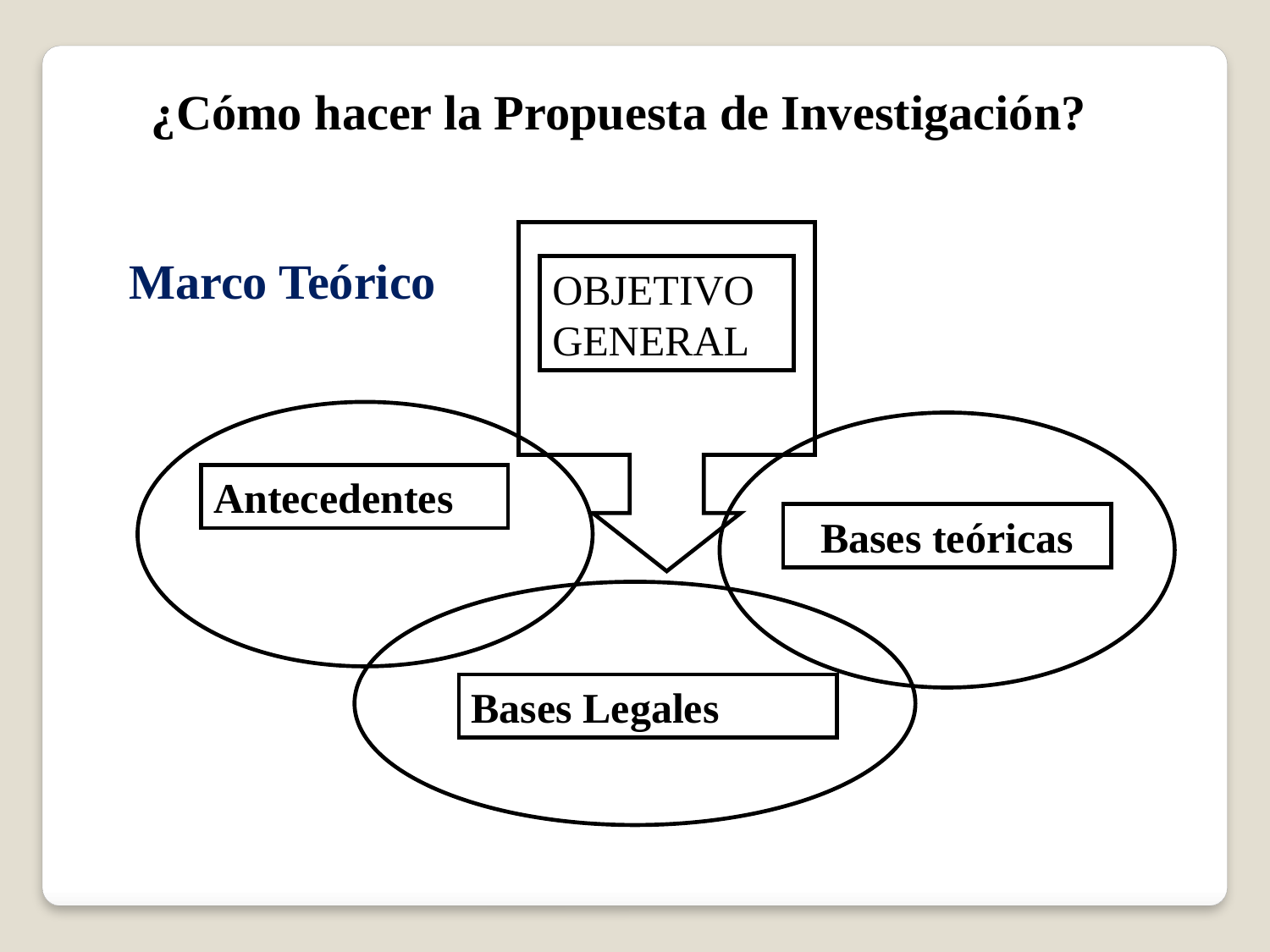

¿Cómo hacer la Propuesta de Investigación?

OBJETIVO GENERAL
Marco Teórico

Antecedentes

Bases teóricas

Bases Legales